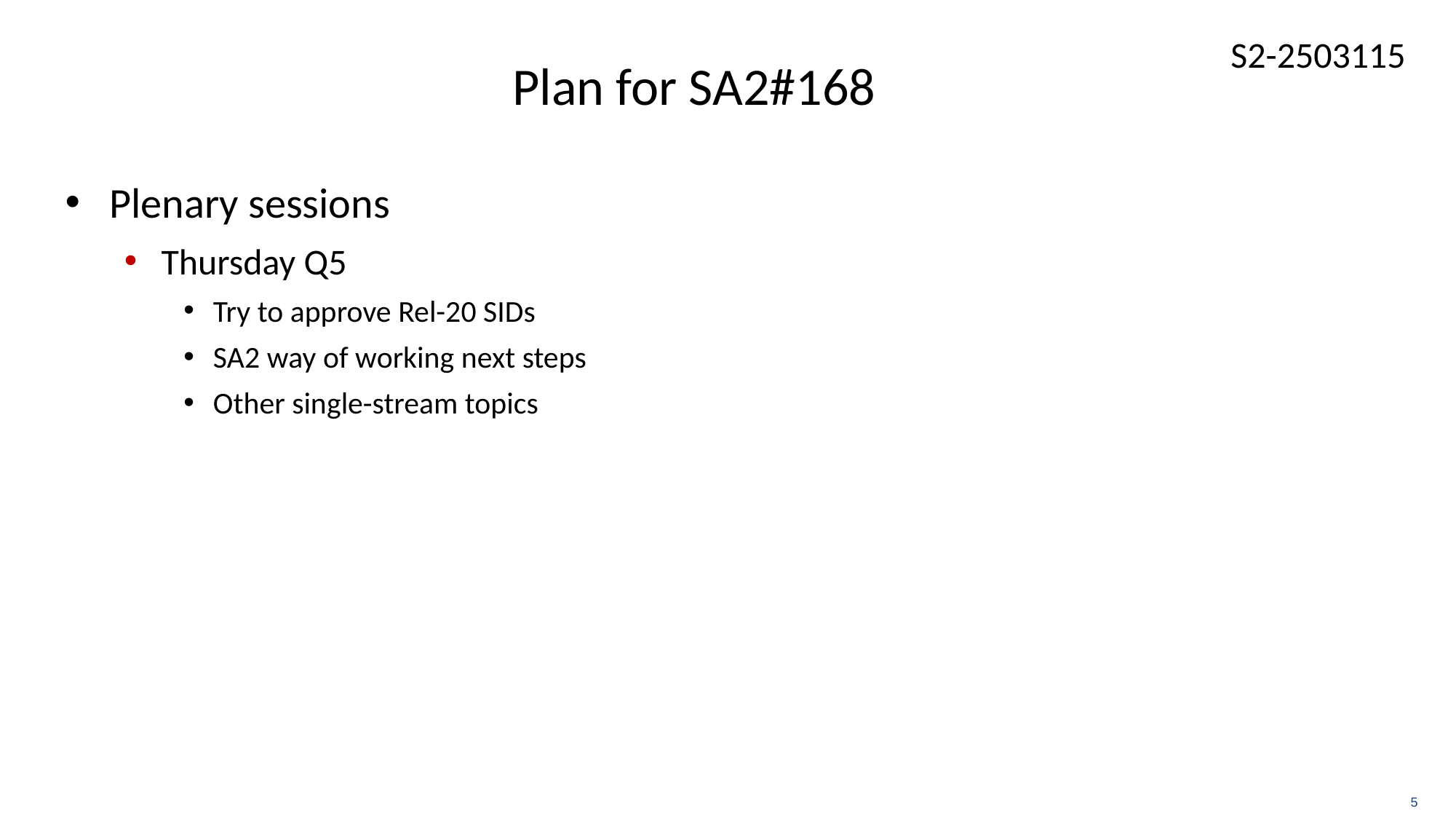

# Plan for SA2#168
Plenary sessions
Thursday Q5
Try to approve Rel-20 SIDs
SA2 way of working next steps
Other single-stream topics